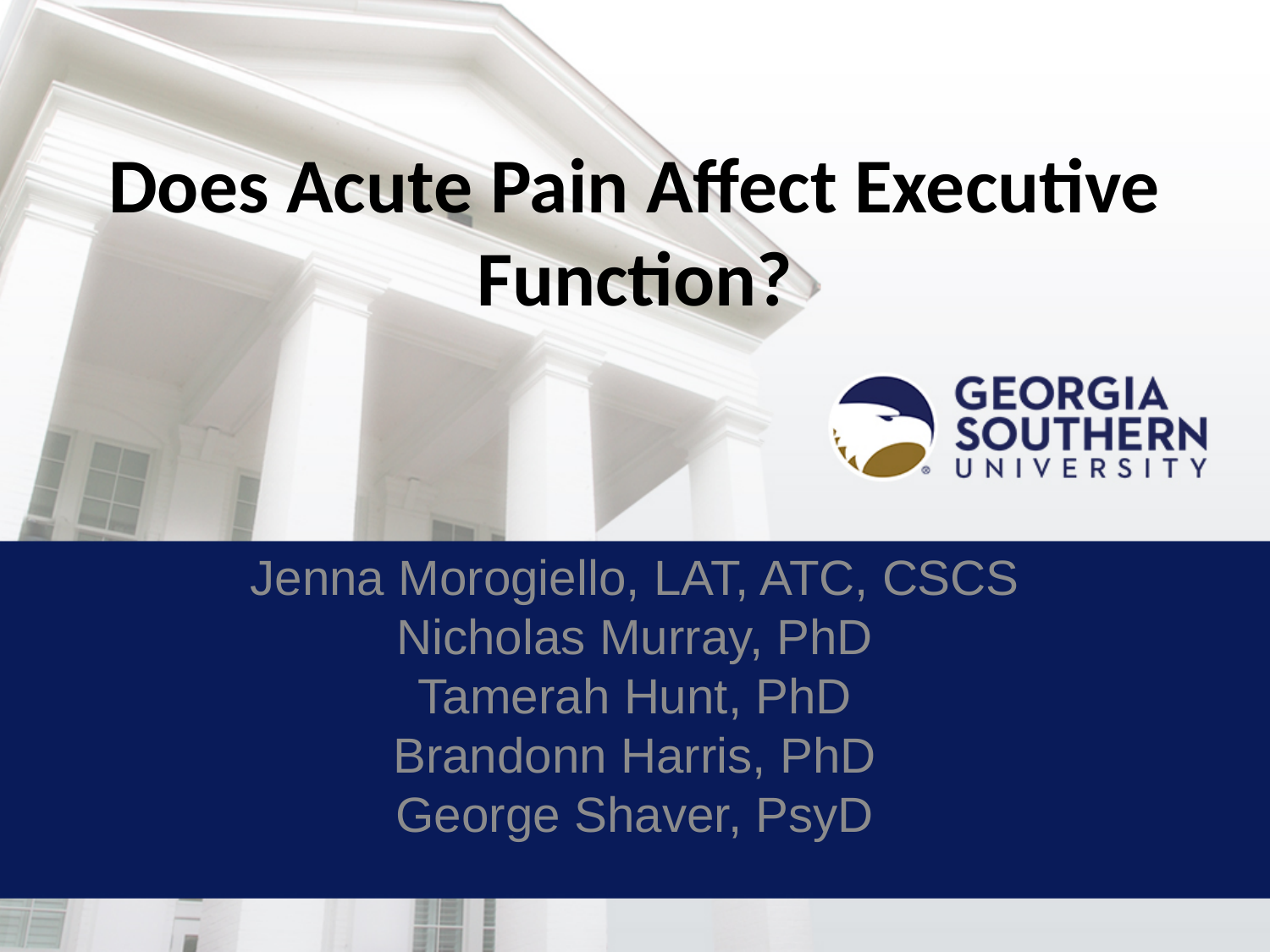

# Does Acute Pain Affect Executive Function?
Jenna Morogiello, LAT, ATC, CSCS
Nicholas Murray, PhD
Tamerah Hunt, PhD
Brandonn Harris, PhD
George Shaver, PsyD